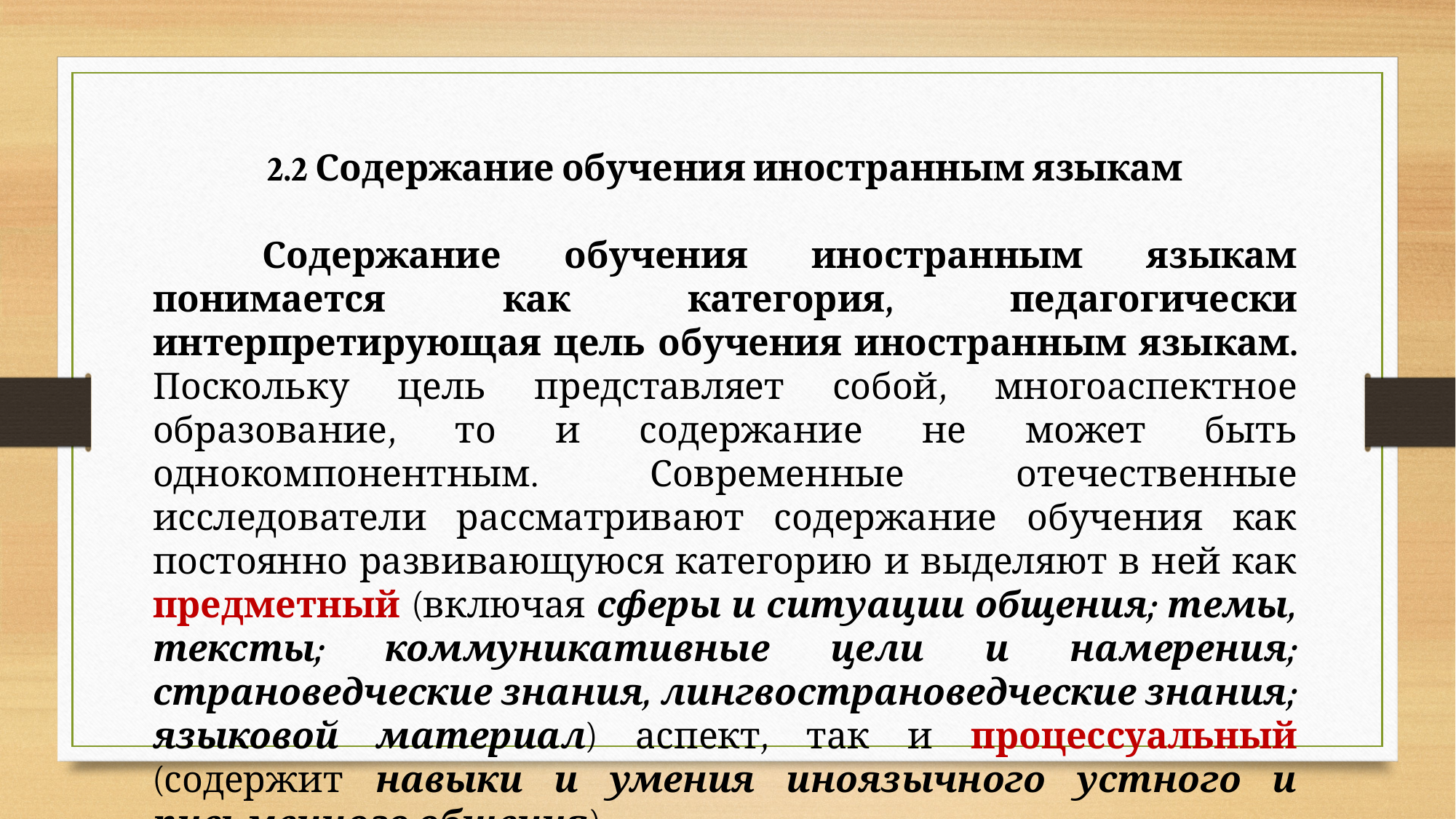

2.2 Содержание обучения иностранным языкам

	Содержание обучения иностранным языкам понимается как категория, педагогически интерпретирующая цель обучения иностранным языкам. Поскольку цель представляет собой, многоаспектное образование, то и содержание не может быть однокомпонентным. Современные отечественные исследователи рассматривают содержание обучения как постоянно развивающуюся категорию и выделяют в ней как предметный (включая сферы и ситуации общения; темы, тексты; коммуникативные цели и намерения; страноведческие знания, лингвострановедческие знания; языковой материал) аспект, так и процессуальный (содержит навыки и умения иноязычного устного и письменного общения).